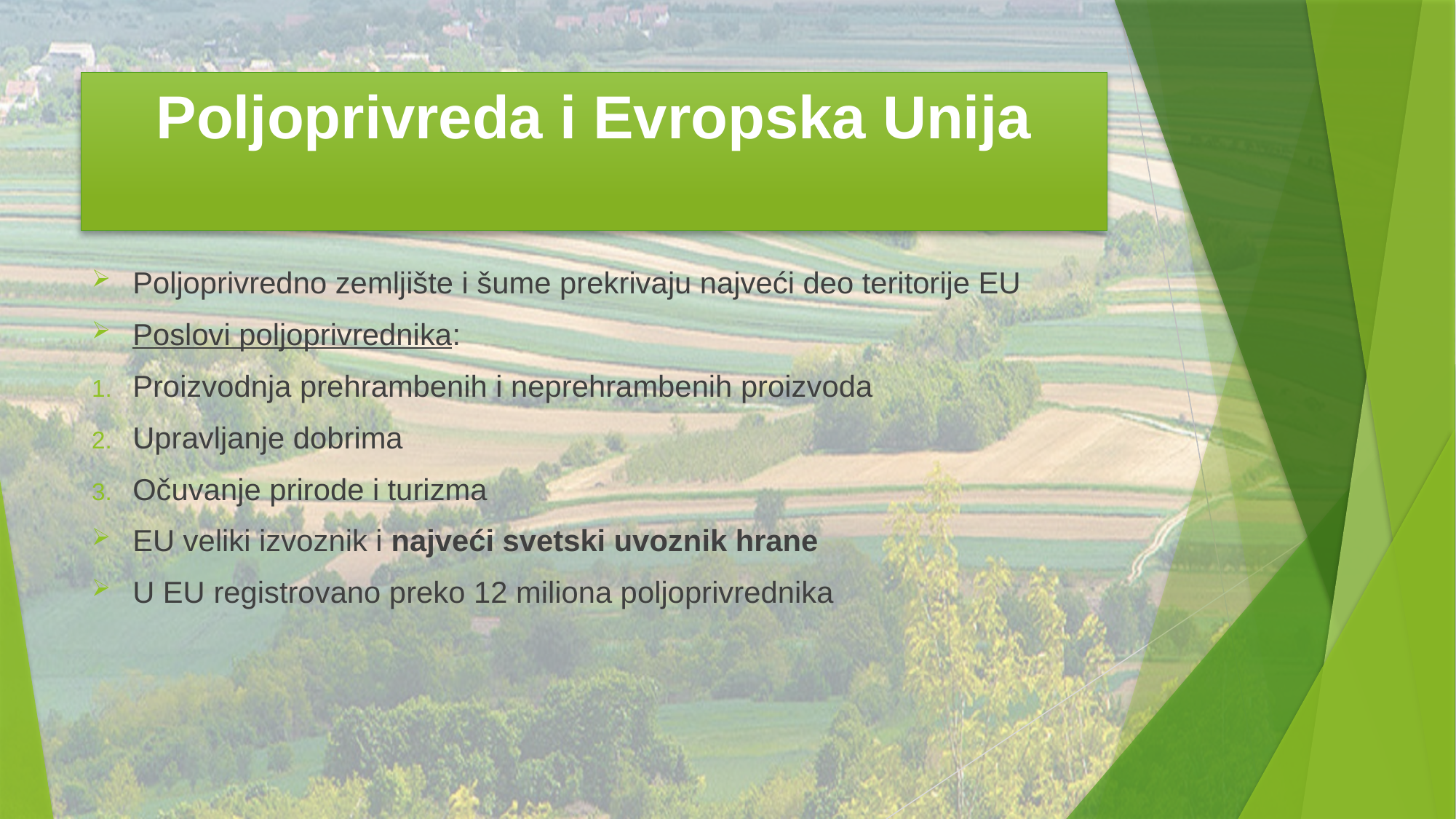

# Poljoprivreda i Evropska Unija
Poljoprivredno zemljište i šume prekrivaju najveći deo teritorije EU
Poslovi poljoprivrednika:
Proizvodnja prehrambenih i neprehrambenih proizvoda
Upravljanje dobrima
Očuvanje prirode i turizma
EU veliki izvoznik i najveći svetski uvoznik hrane
U EU registrovano preko 12 miliona poljoprivrednika